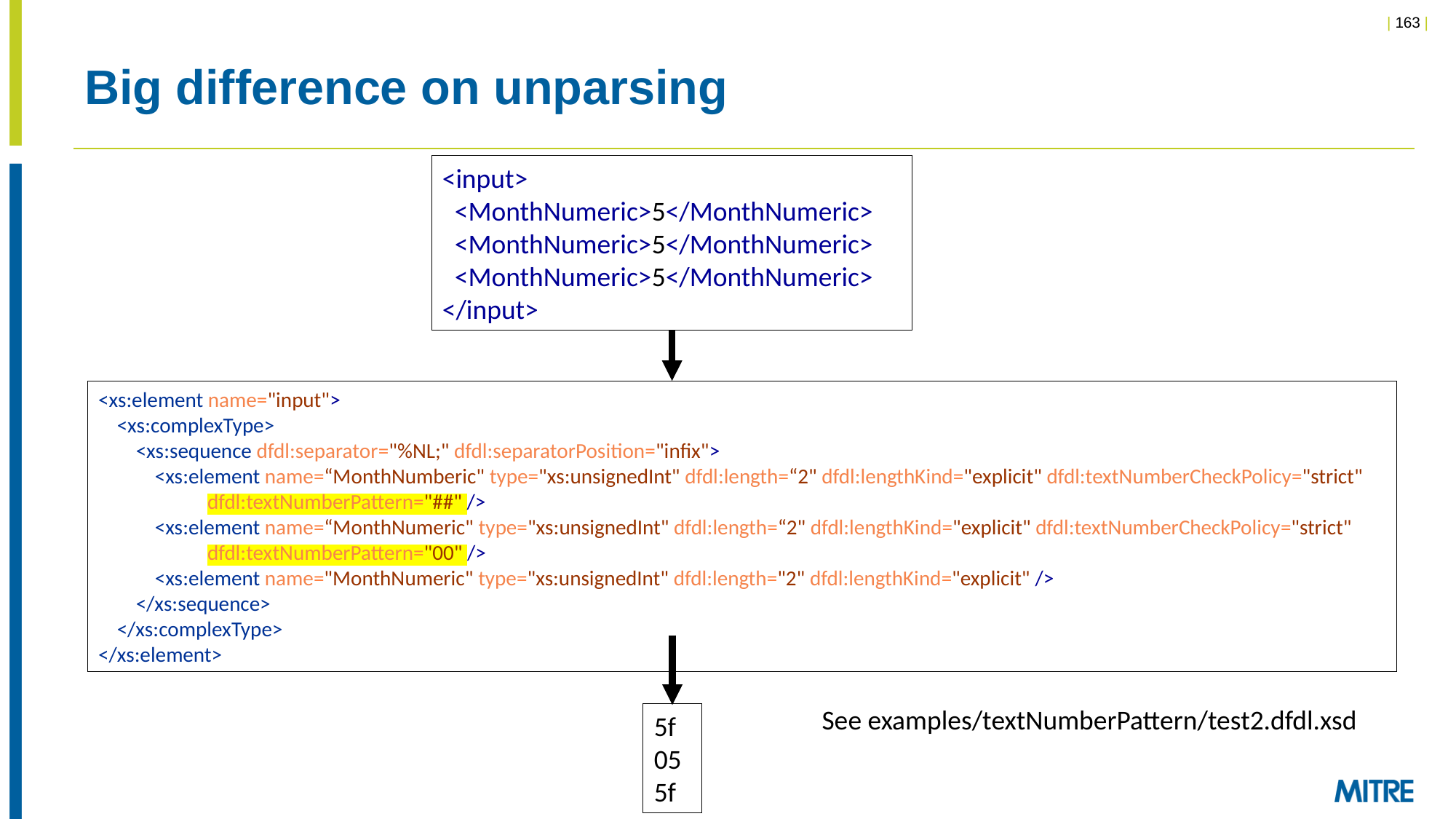

# Big difference on unparsing
<input>
  <MonthNumeric>5</MonthNumeric>
  <MonthNumeric>5</MonthNumeric>
  <MonthNumeric>5</MonthNumeric>
</input>
<xs:element name="input">
    <xs:complexType>
        <xs:sequence dfdl:separator="%NL;" dfdl:separatorPosition="infix">
            <xs:element name=“MonthNumberic" type="xs:unsignedInt" dfdl:length=“2" dfdl:lengthKind="explicit" dfdl:textNumberCheckPolicy="strict"
 	dfdl:textNumberPattern="##" />
            <xs:element name=“MonthNumeric" type="xs:unsignedInt" dfdl:length=“2" dfdl:lengthKind="explicit" dfdl:textNumberCheckPolicy="strict"
	dfdl:textNumberPattern="00" />
            <xs:element name="MonthNumeric" type="xs:unsignedInt" dfdl:length="2" dfdl:lengthKind="explicit" />
        </xs:sequence>
    </xs:complexType>
</xs:element>
See examples/textNumberPattern/test2.dfdl.xsd
5f
05
5f